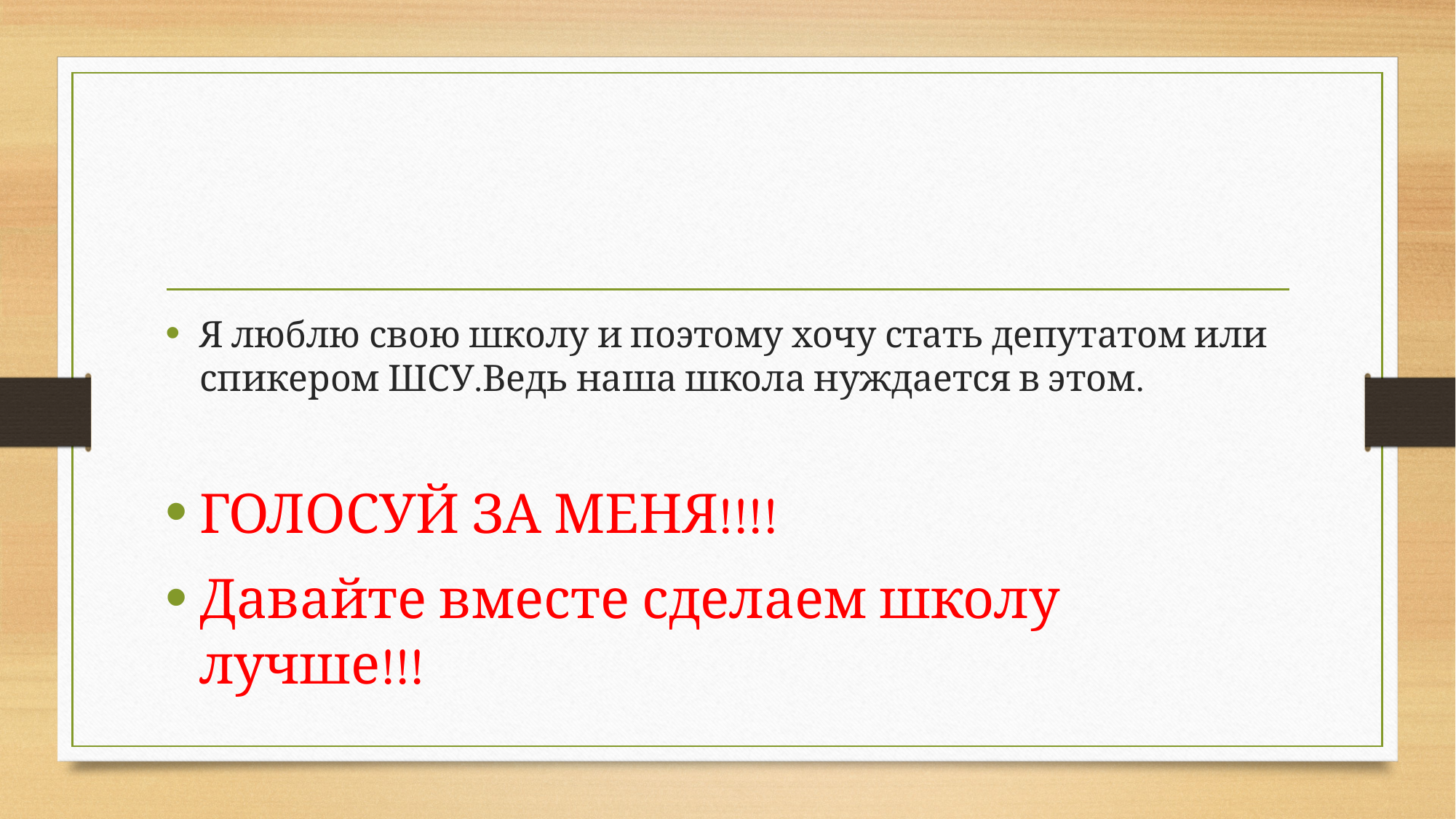

Я люблю свою школу и поэтому хочу стать депутатом или спикером ШСУ.Ведь наша школа нуждается в этом.

ГОЛОСУЙ ЗА МЕНЯ!!!!
Давайте вместе сделаем школу лучше!!!